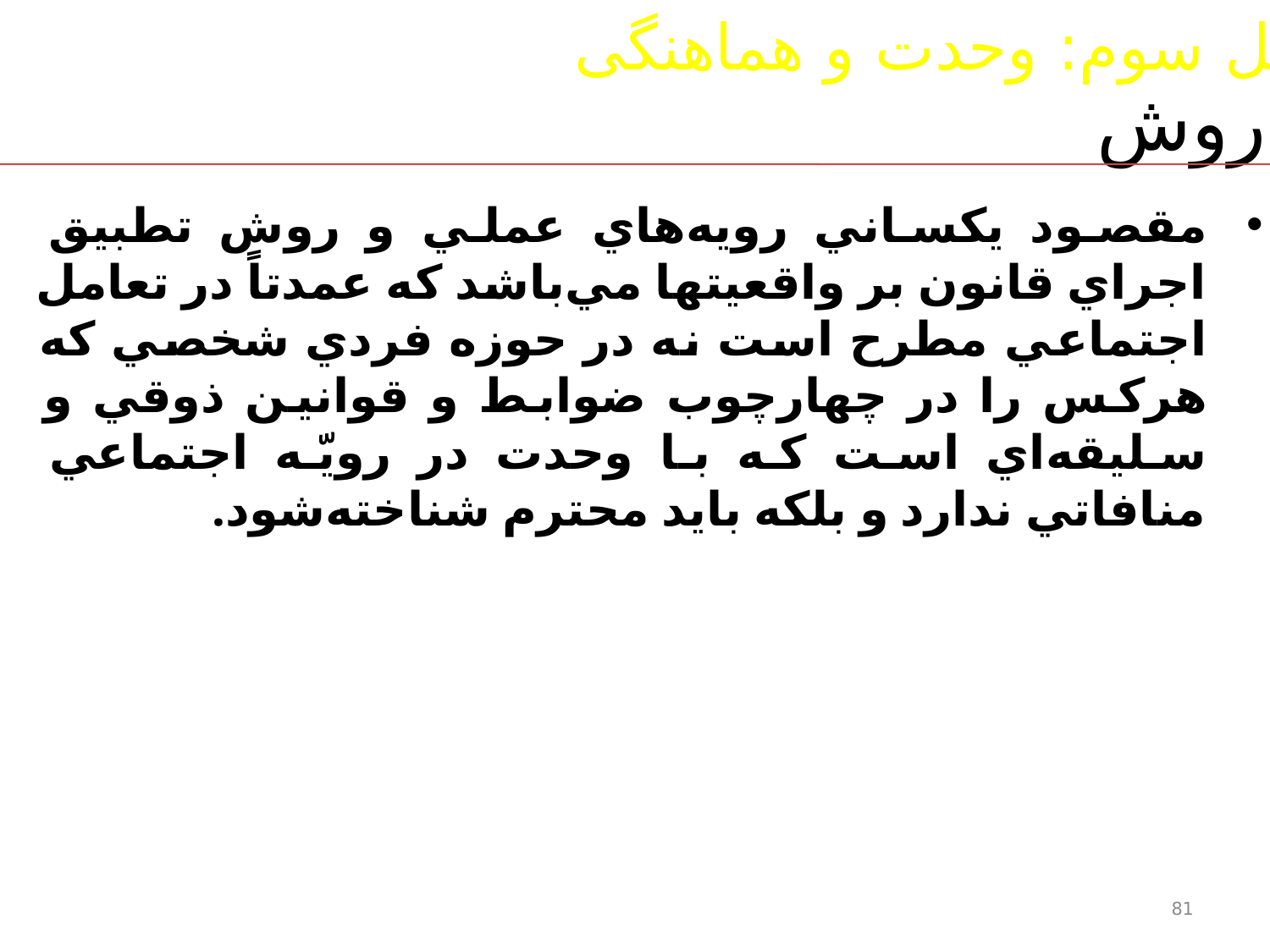

اصل سوم: وحدت و هماهنگی
# وحدت در روش

مقصود يكساني رويه‌هاي عملي و روش تطبيق اجراي قانون بر واقعيتها مي‌باشد كه عمدتاً در تعامل اجتماعي مطرح است نه در حوزه فردي شخصي كه هركس را در چهارچوب ضوابط و قوانين ذوقي و سليقه‌اي است كه با وحدت در رويّه اجتماعي منافاتي ندارد و بلكه بايد محترم شناخته‌شود.
81